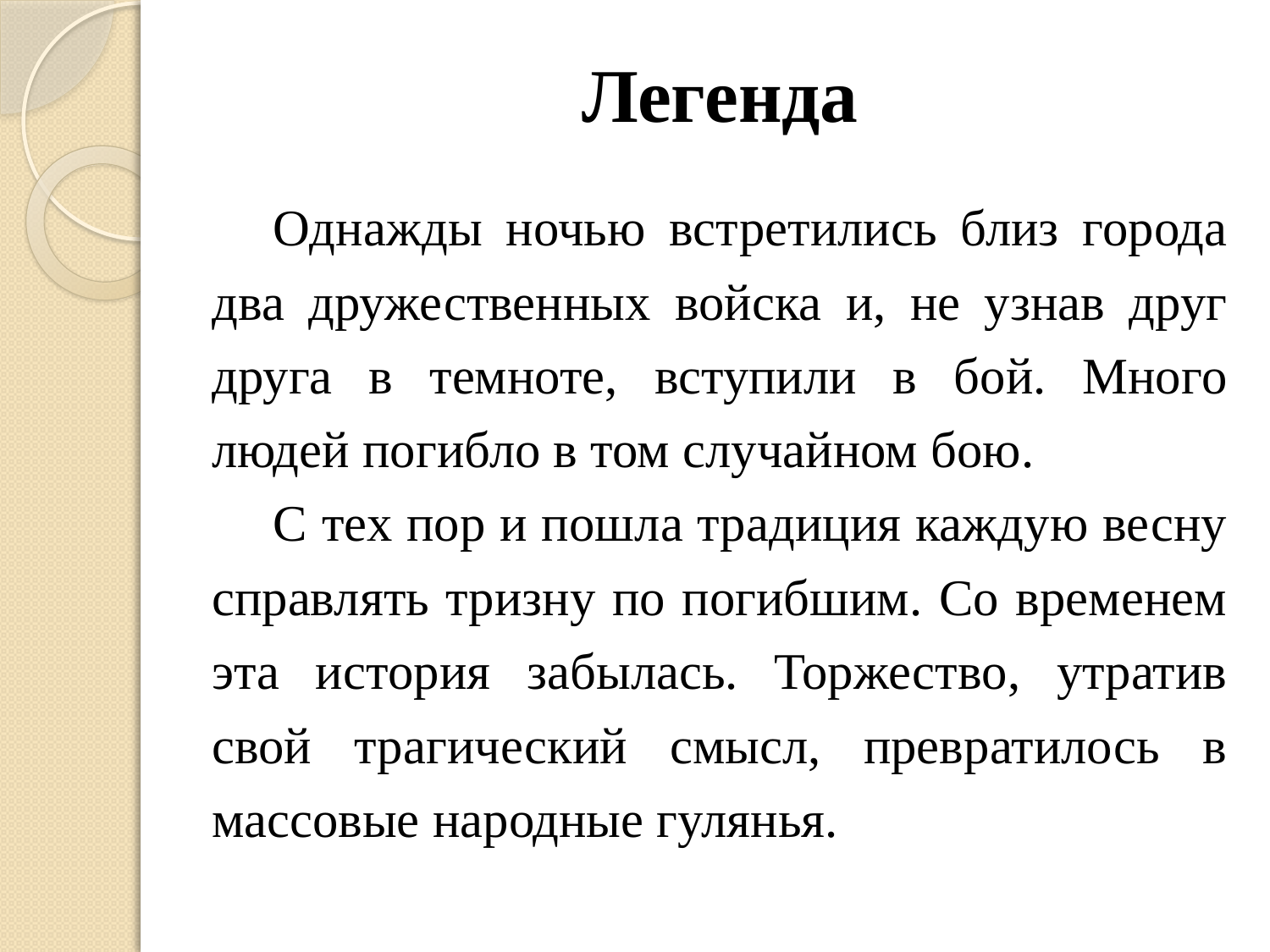

# Легенда
Однажды ночью встретились близ города два дружественных войска и, не узнав друг друга в темноте, вступили в бой. Много людей погибло в том случайном бою.
С тех пор и пошла традиция каждую весну справлять тризну по погибшим. Со временем эта история забылась. Торжество, утратив свой трагический смысл, превратилось в массовые народные гулянья.